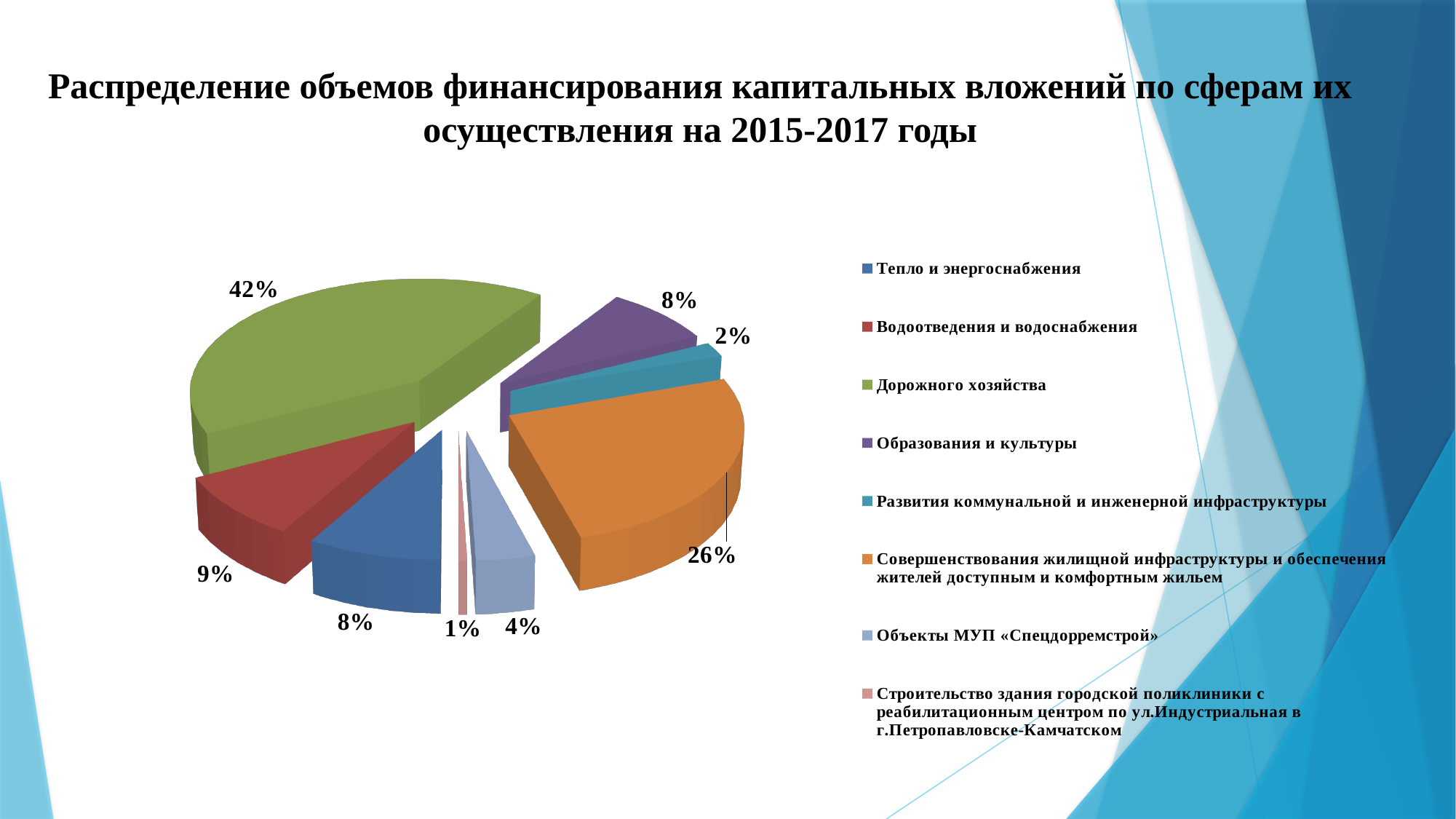

#
Распределение объемов финансирования капитальных вложений по сферам их осуществления на 2015-2017 годы

[unsupported chart]